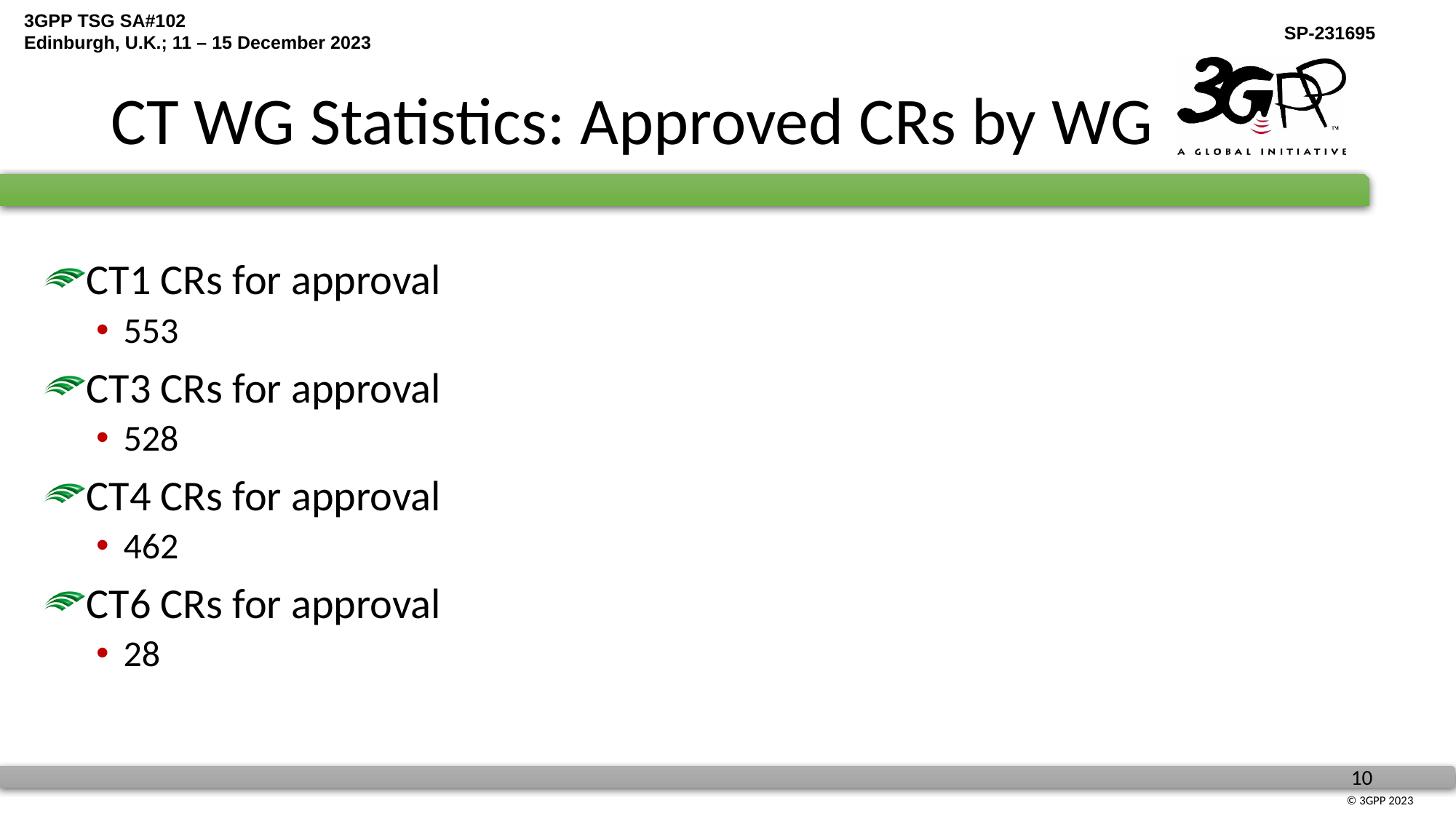

# CT WG Statistics: Approved CRs by WG
CT1 CRs for approval
553
CT3 CRs for approval
528
CT4 CRs for approval
462
CT6 CRs for approval
28